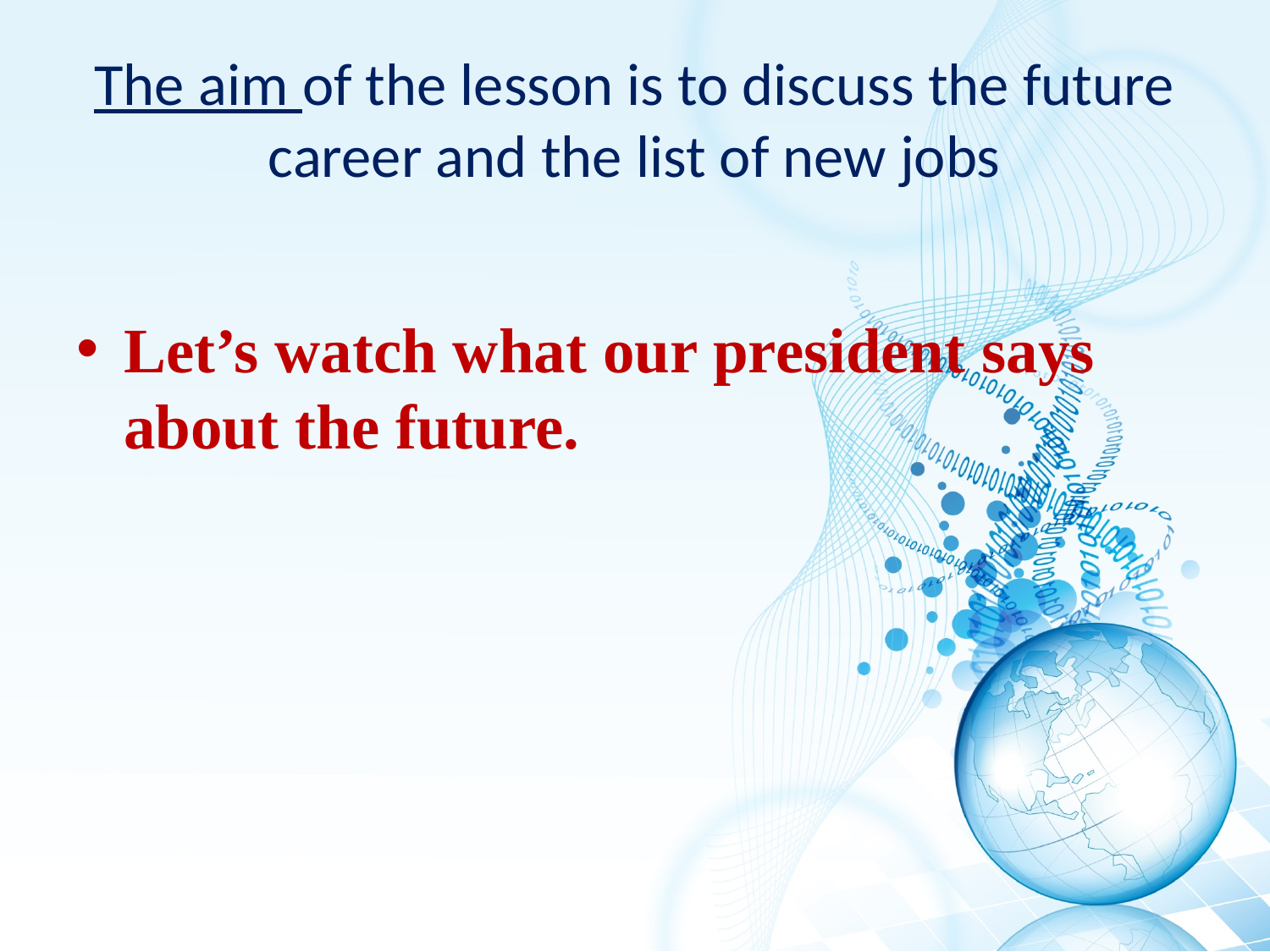

# The aim of the lesson is to discuss the future career and the list of new jobs

Let’s watch what our president says about the future.